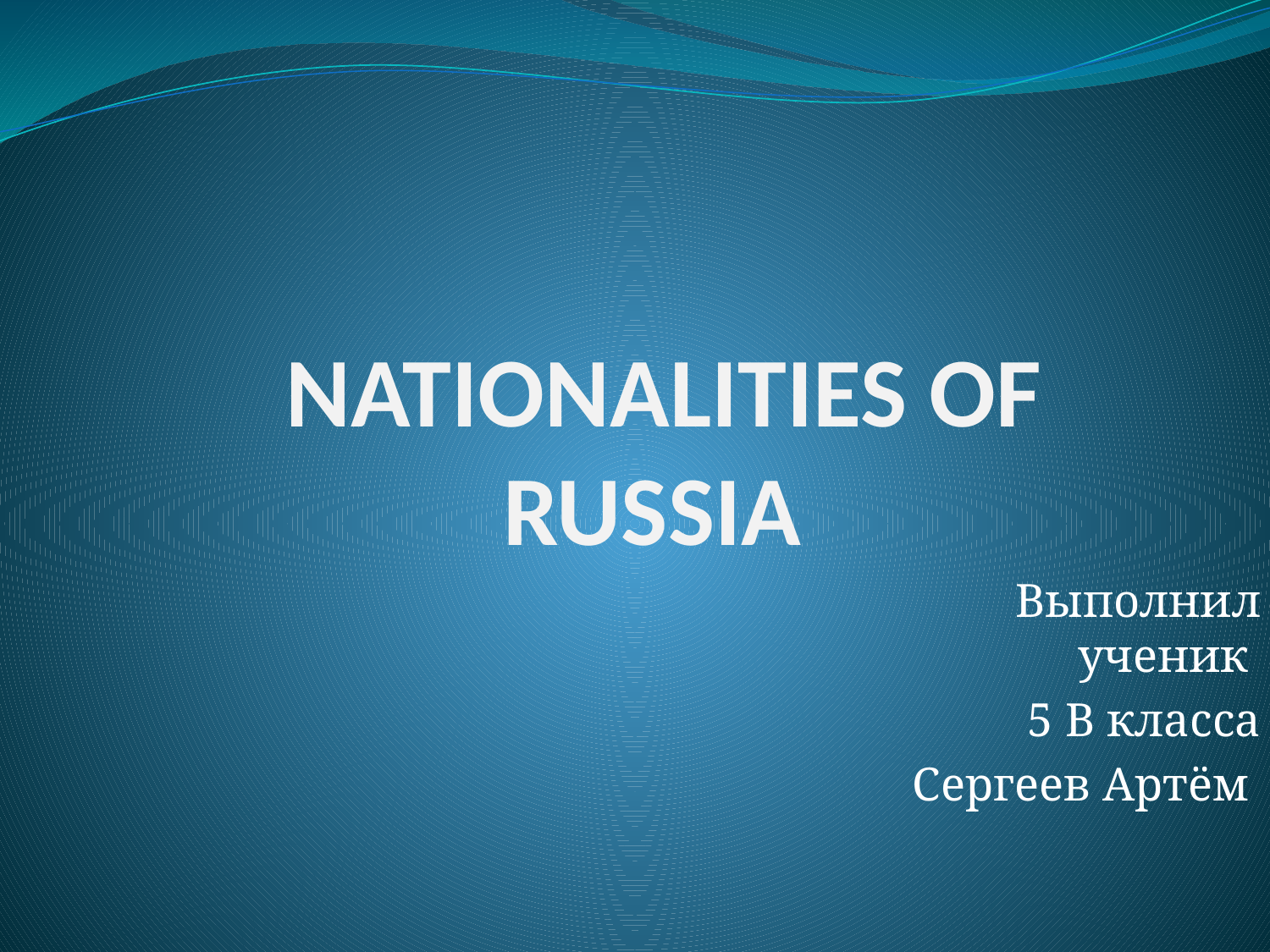

# NATIONALITIES OF RUSSIA
Выполнил ученик
5 В класса
Сергеев Артём